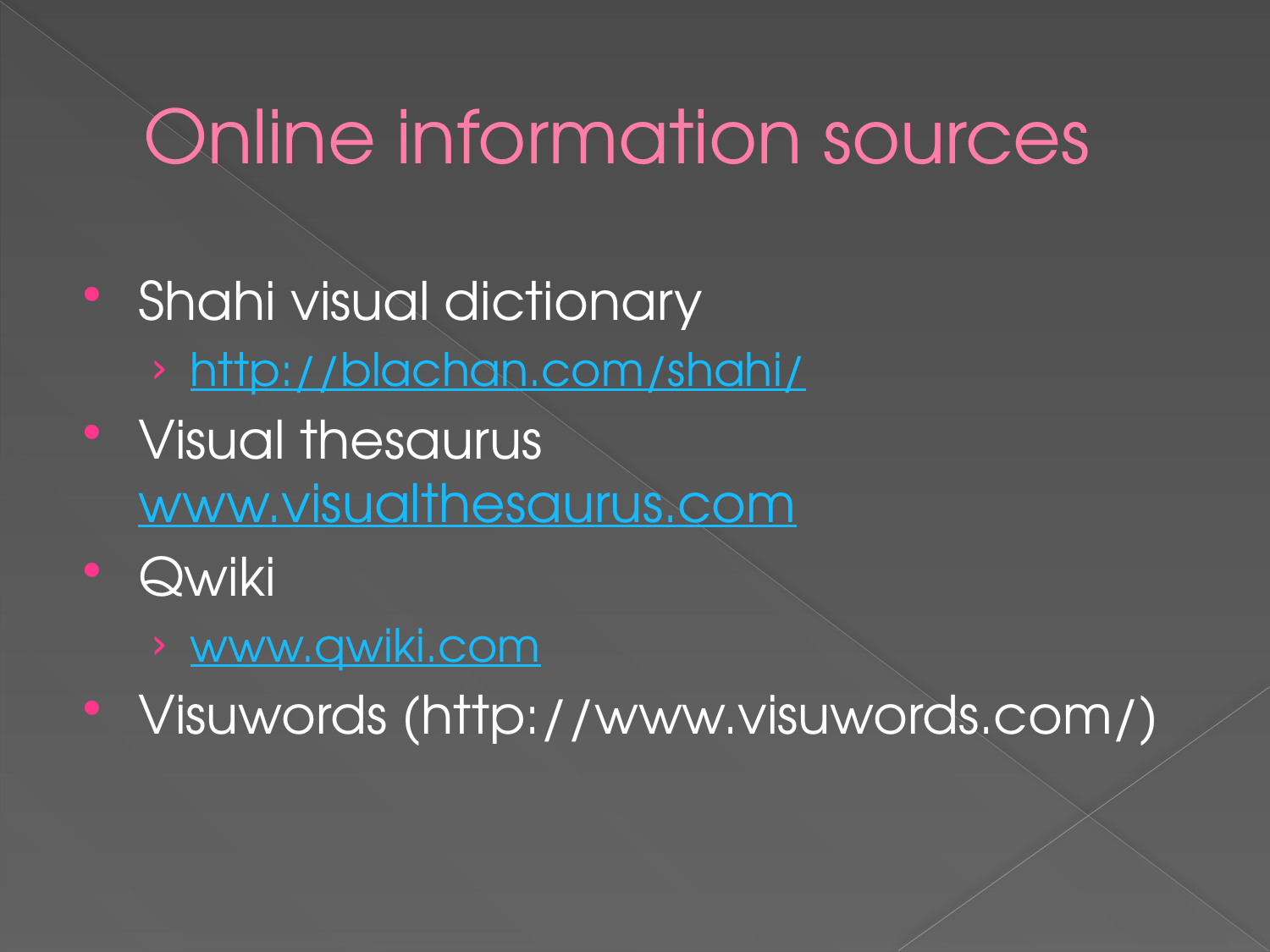

# Online information sources
Shahi visual dictionary
http://blachan.com/shahi/
Visual thesaurus www.visualthesaurus.com
Qwiki
www.qwiki.com
Visuwords (http://www.visuwords.com/)